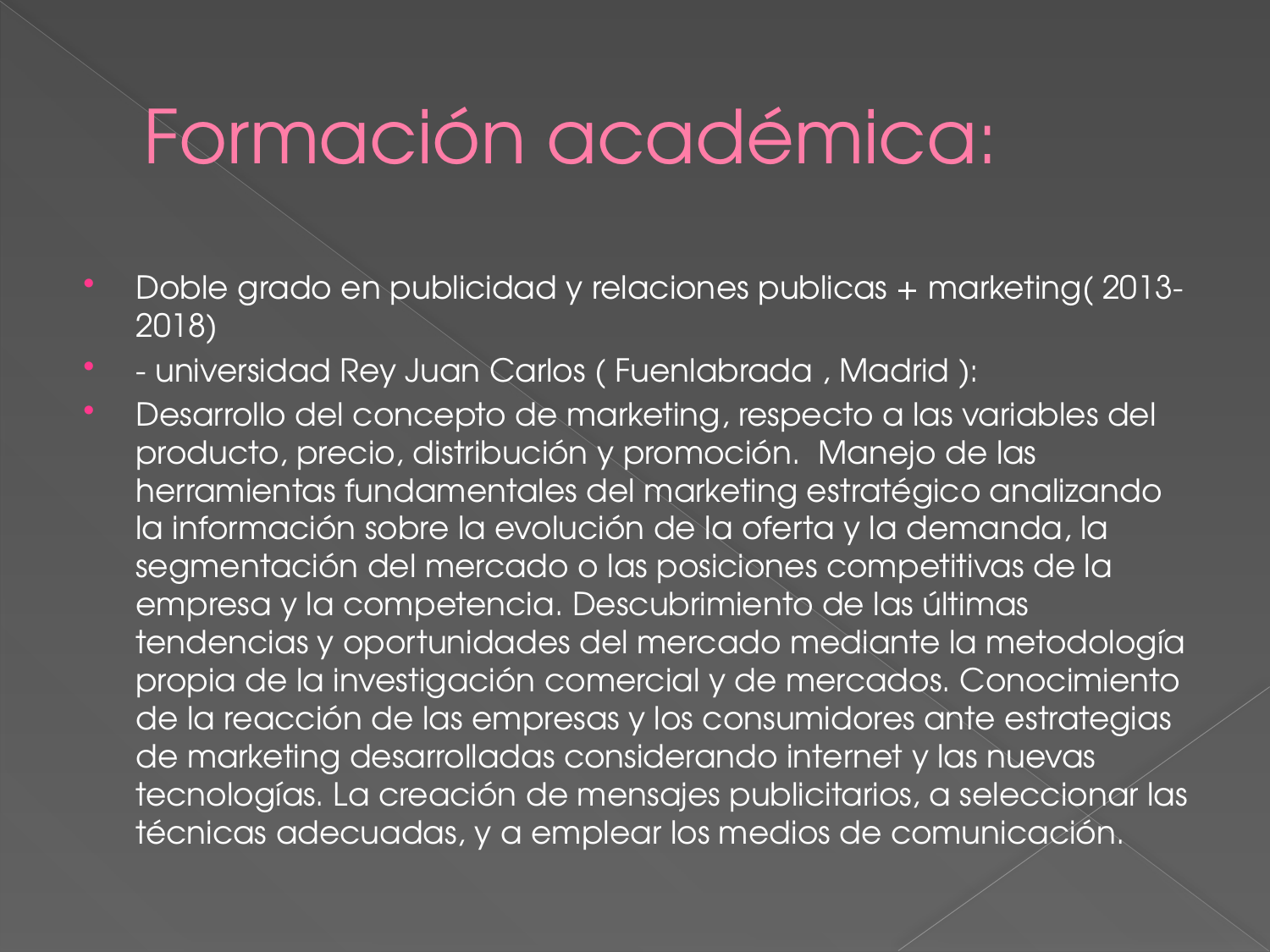

# Formación académica:
Doble grado en publicidad y relaciones publicas + marketing( 2013-2018)
- universidad Rey Juan Carlos ( Fuenlabrada , Madrid ):
Desarrollo del concepto de marketing, respecto a las variables del producto, precio, distribución y promoción.  Manejo de las herramientas fundamentales del marketing estratégico analizando la información sobre la evolución de la oferta y la demanda, la segmentación del mercado o las posiciones competitivas de la empresa y la competencia. Descubrimiento de las últimas tendencias y oportunidades del mercado mediante la metodología propia de la investigación comercial y de mercados. Conocimiento de la reacción de las empresas y los consumidores ante estrategias de marketing desarrolladas considerando internet y las nuevas tecnologías. La creación de mensajes publicitarios, a seleccionar las técnicas adecuadas, y a emplear los medios de comunicación.